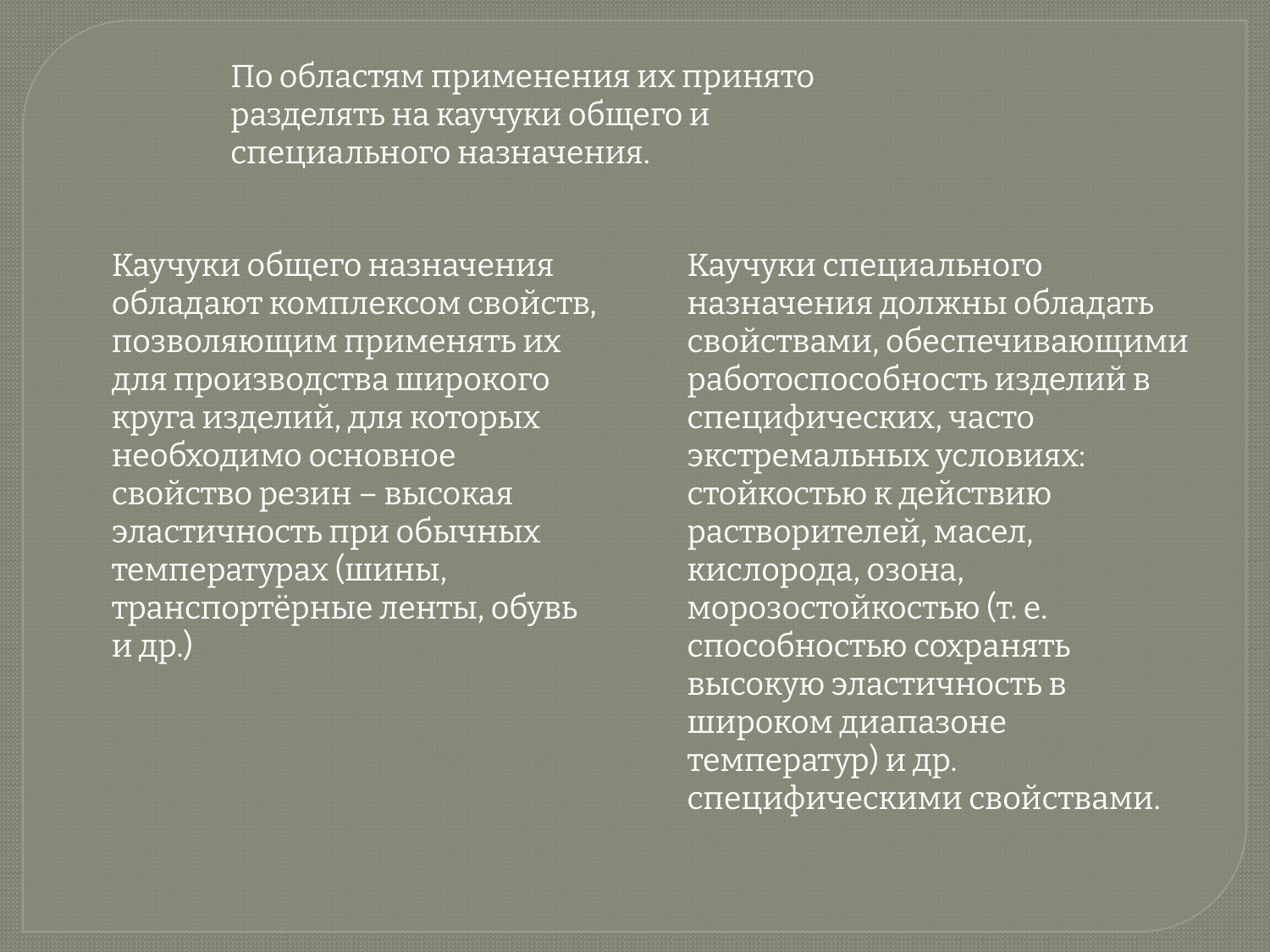

По областям применения их принято разделять на каучуки общего и специального назначения.
Каучуки общего назначения обладают комплексом свойств, позволяющим применять их для производства широкого круга изделий, для которых необходимо основное свойство резин – высокая эластичность при обычных температурах (шины, транспортёрные ленты, обувь и др.)
Каучуки специального назначения должны обладать свойствами, обеспечивающими работоспособность изделий в специфических, часто экстремальных условиях: стойкостью к действию растворителей, масел, кислорода, озона,  морозостойкостью (т. е. способностью сохранять высокую эластичность в широком диапазоне температур) и др. специфическими свойствами.